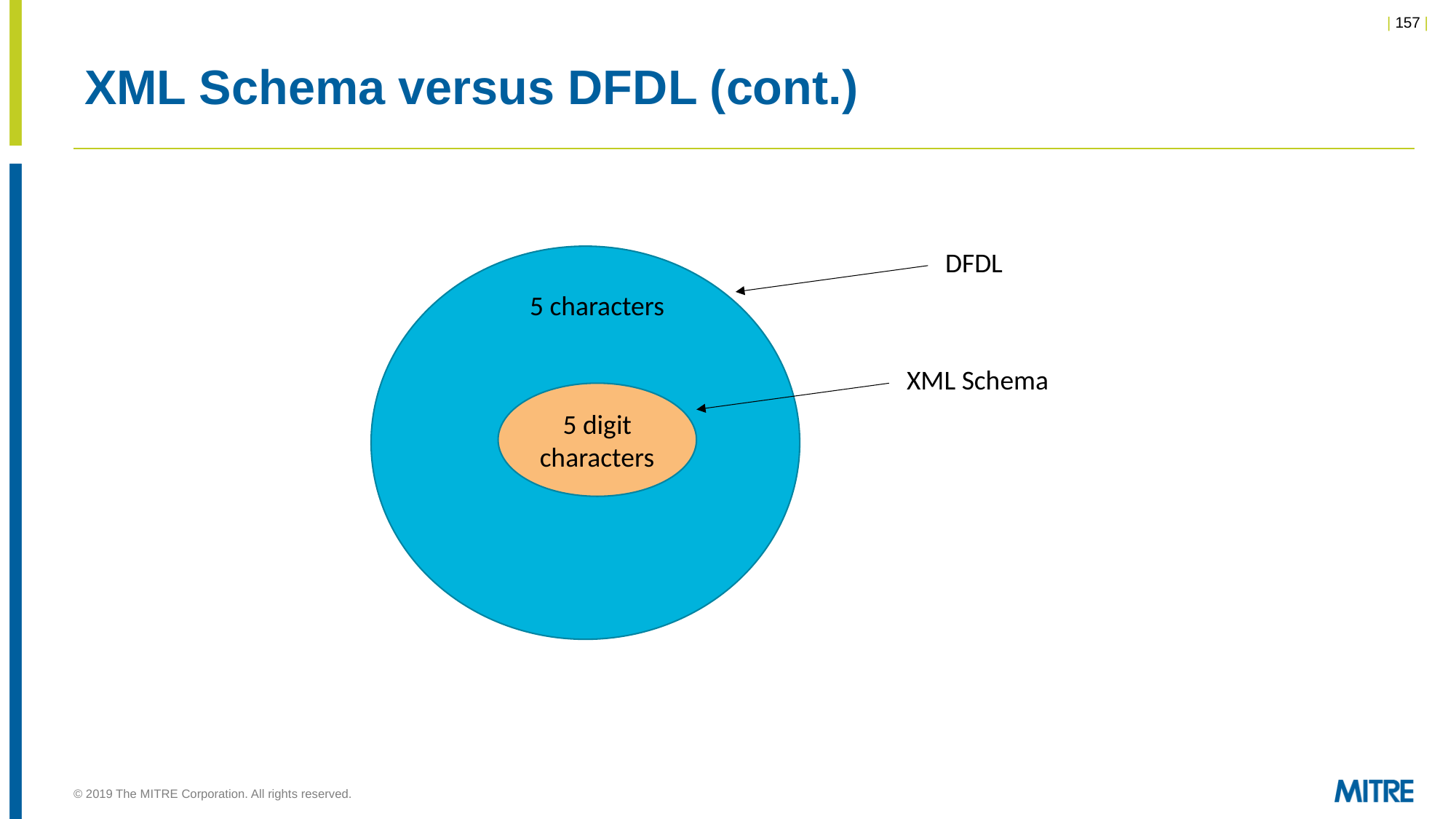

# XML Schema versus DFDL (cont.)
DFDL

5 characters
XML Schema
5 digit characters
© 2019 The MITRE Corporation. All rights reserved.